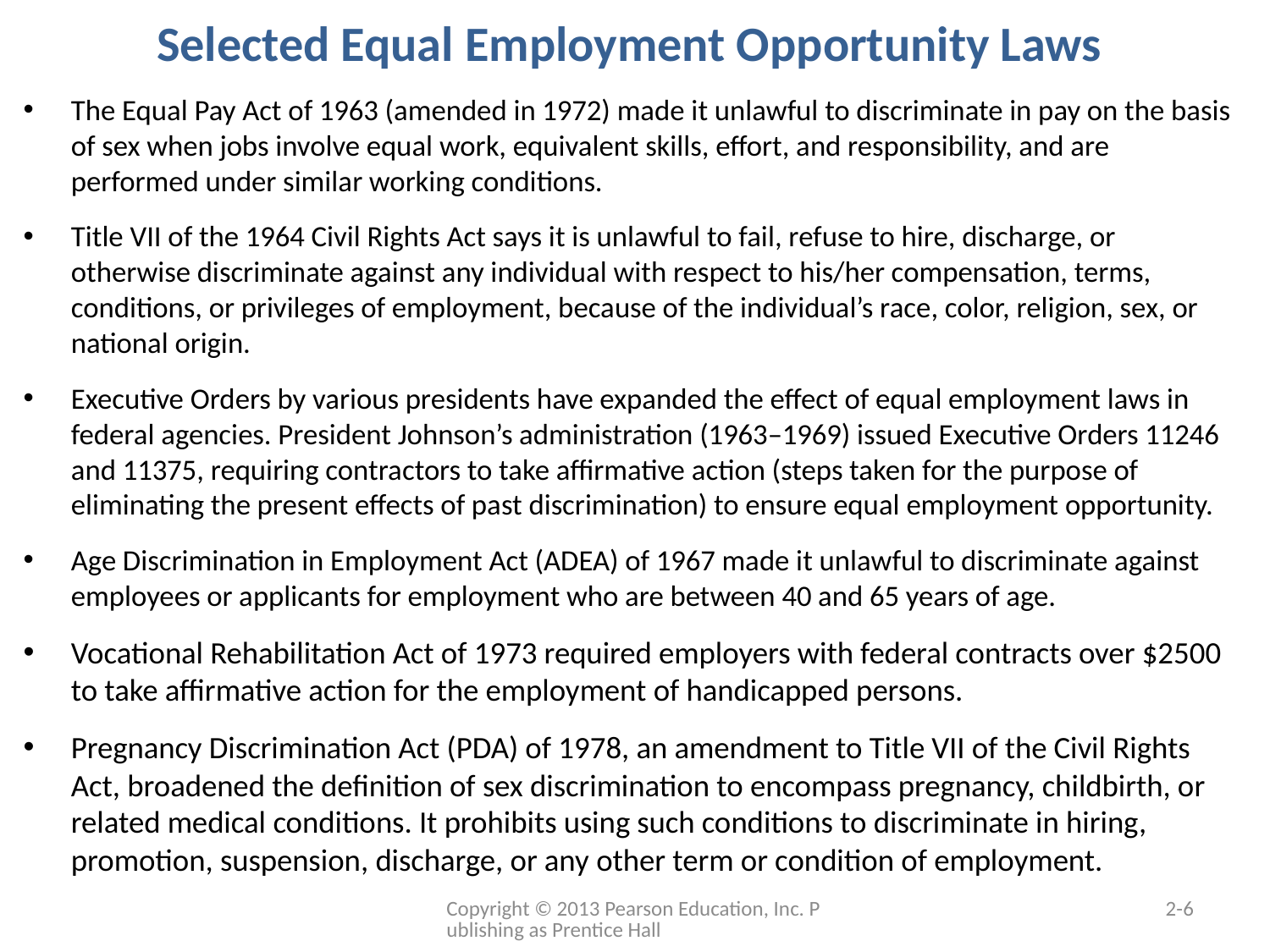

# Selected Equal Employment Opportunity Laws
The Equal Pay Act of 1963 (amended in 1972) made it unlawful to discriminate in pay on the basis of sex when jobs involve equal work, equivalent skills, effort, and responsibility, and are performed under similar working conditions.

Title VII of the 1964 Civil Rights Act says it is unlawful to fail, refuse to hire, discharge, or otherwise discriminate against any individual with respect to his/her compensation, terms, conditions, or privileges of employment, because of the individual’s race, color, religion, sex, or national origin.

Executive Orders by various presidents have expanded the effect of equal employment laws in federal agencies. President Johnson’s administration (1963–1969) issued Executive Orders 11246 and 11375, requiring contractors to take affirmative action (steps taken for the purpose of eliminating the present effects of past discrimination) to ensure equal employment opportunity.

Age Discrimination in Employment Act (ADEA) of 1967 made it unlawful to discriminate against employees or applicants for employment who are between 40 and 65 years of age.

Vocational Rehabilitation Act of 1973 required employers with federal contracts over $2500 to take affirmative action for the employment of handicapped persons.

Pregnancy Discrimination Act (PDA) of 1978, an amendment to Title VII of the Civil Rights Act, broadened the definition of sex discrimination to encompass pregnancy, childbirth, or related medical conditions. It prohibits using such conditions to discriminate in hiring, promotion, suspension, discharge, or any other term or condition of employment.

Copyright © 2013 Pearson Education, Inc. Publishing as Prentice Hall
2-6